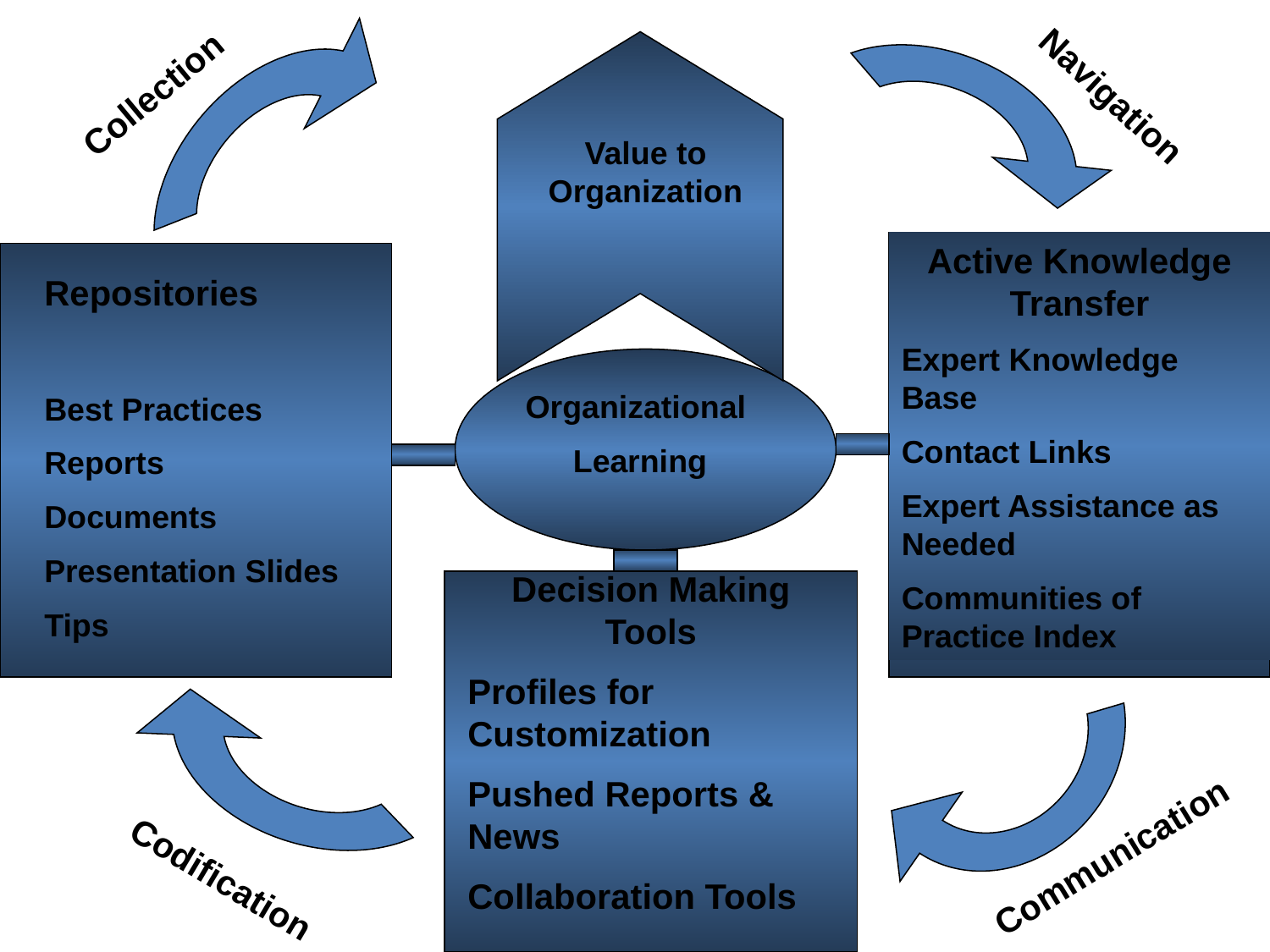

Collection

Navigation
Value to Organization

Active Knowledge Transfer
Expert Knowledge Base
Contact Links
Expert Assistance as Needed
Communities of Practice Index

Repositories

Best Practices
Reports
Documents
Presentation Slides
Tips

Organizational
Learning

Decision Making Tools
Profiles for Customization
Pushed Reports & News
Collaboration Tools

Communication
Codification